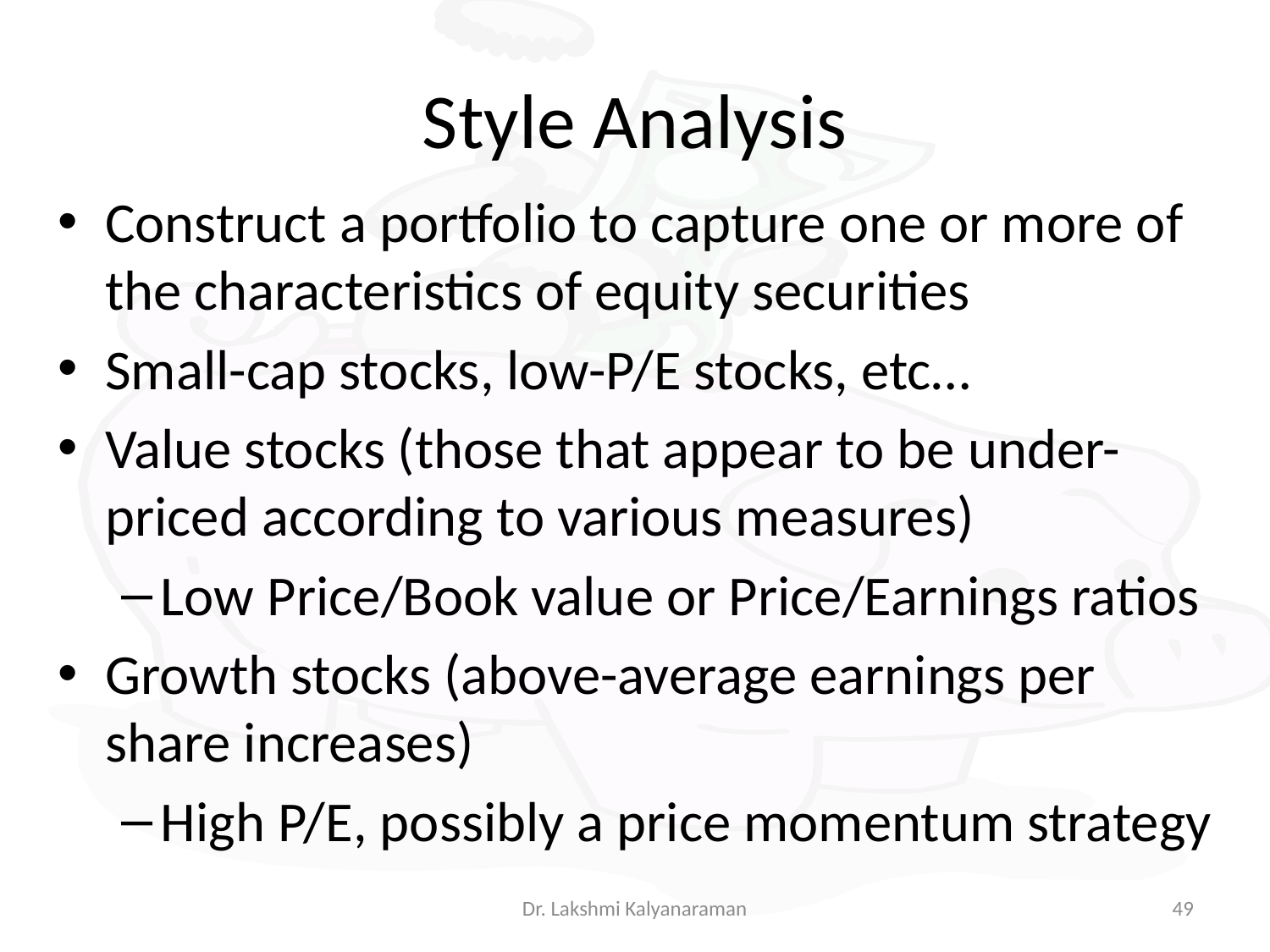

# Style Analysis
Construct a portfolio to capture one or more of the characteristics of equity securities
Small-cap stocks, low-P/E stocks, etc…
Value stocks (those that appear to be under-priced according to various measures)
Low Price/Book value or Price/Earnings ratios
Growth stocks (above-average earnings per share increases)
High P/E, possibly a price momentum strategy
Dr. Lakshmi Kalyanaraman
49